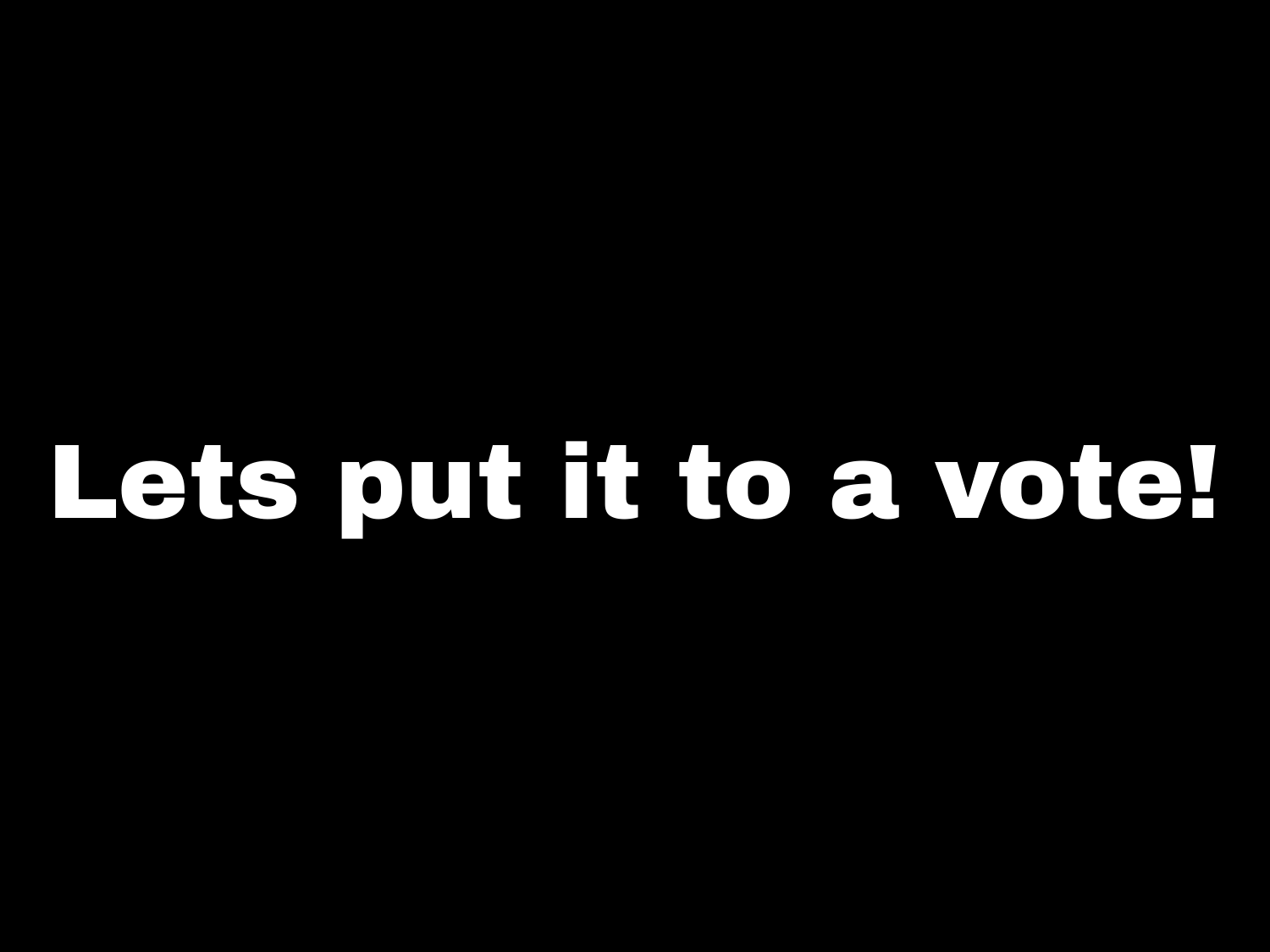

Lets put it to a vote!
#